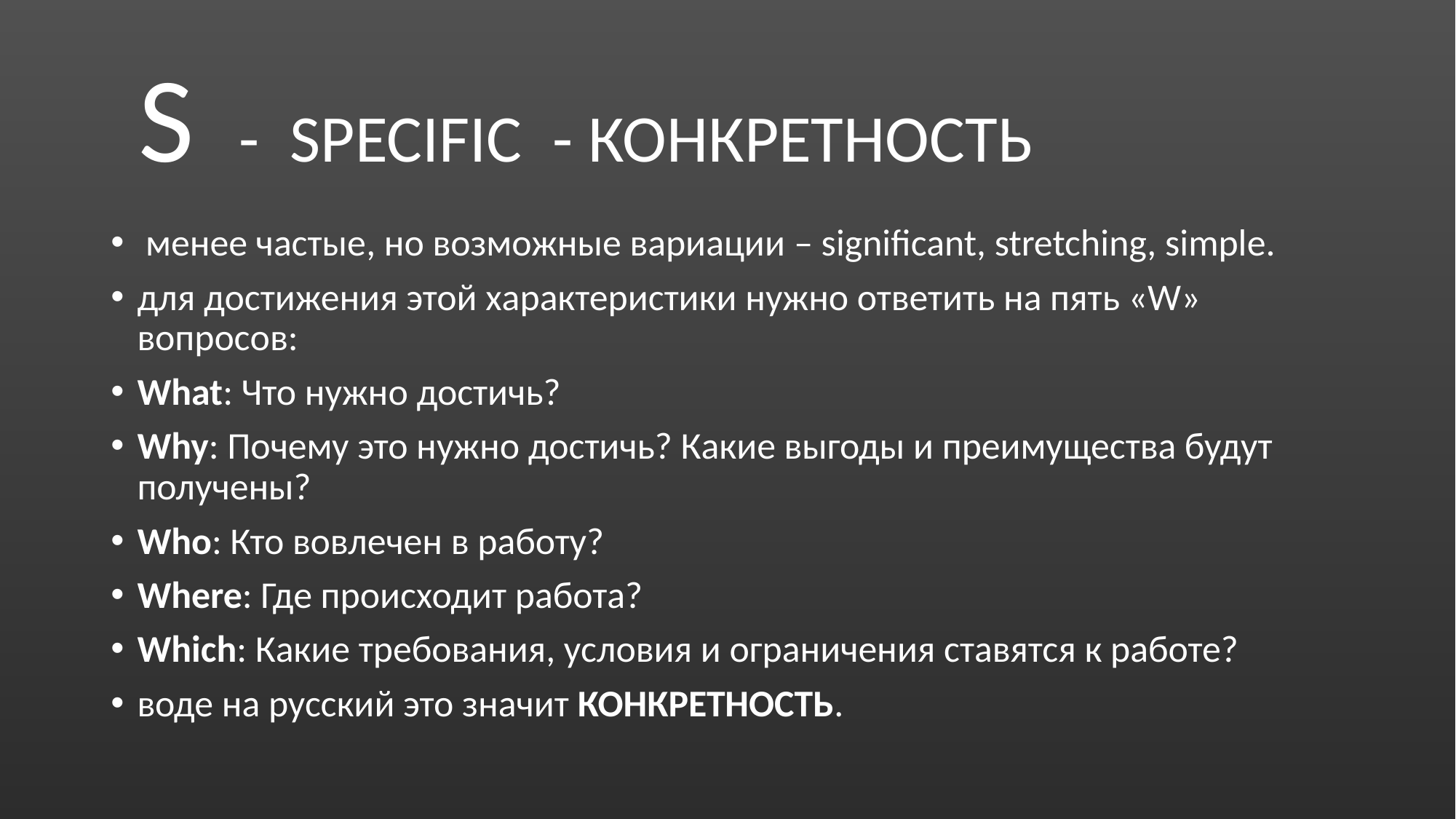

# S   -  SPECIFIC  - КОНКРЕТНОСТЬ
 менее частые, но возможные вариации – significant, stretching, simple.
для достижения этой характеристики нужно ответить на пять «W» вопросов:
What: Что нужно достичь?
Why: Почему это нужно достичь? Какие выгоды и преимущества будут получены?
Who: Кто вовлечен в работу?
Where: Где происходит работа?
Which: Какие требования, условия и ограничения ставятся к работе?
воде на русский это значит КОНКРЕТНОСТЬ.